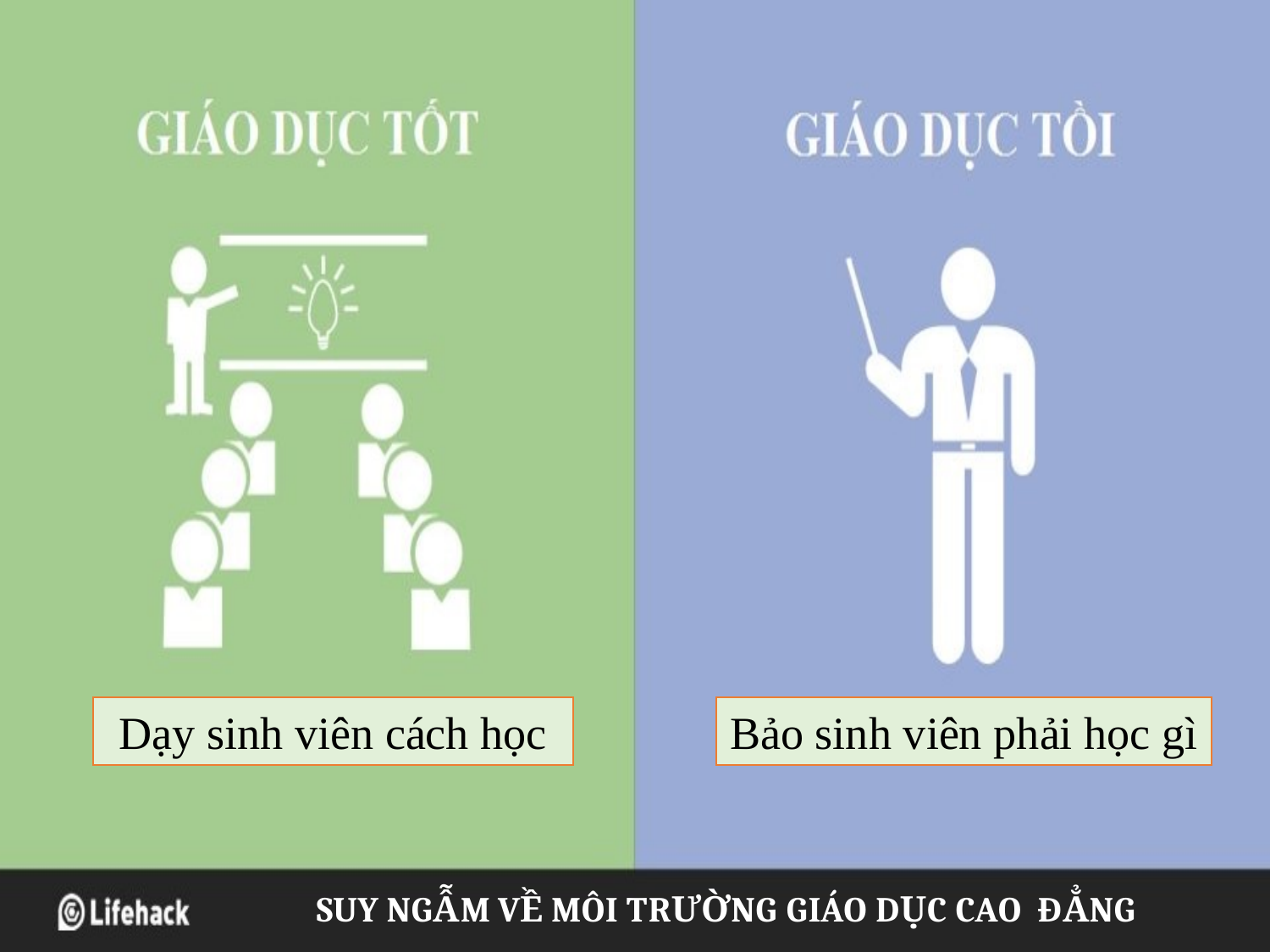

Bảo sinh viên phải học gì
Dạy sinh viên cách học
SUY NGẪM VỀ MÔI TRƯỜNG GIÁO DỤC CAO  ĐẲNG